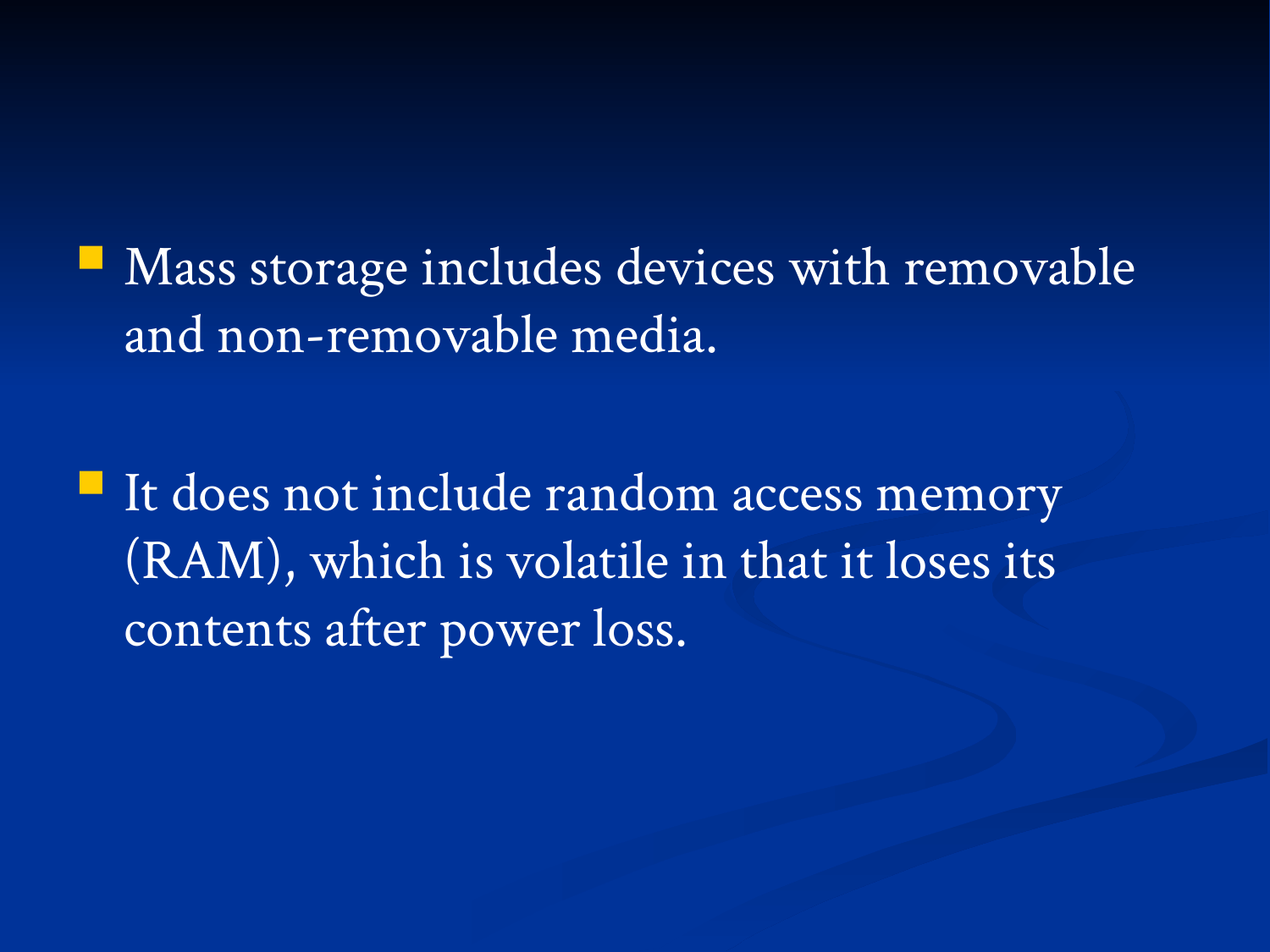

#
Mass storage includes devices with removable and non-removable media.

It does not include random access memory (RAM), which is volatile in that it loses its contents after power loss.